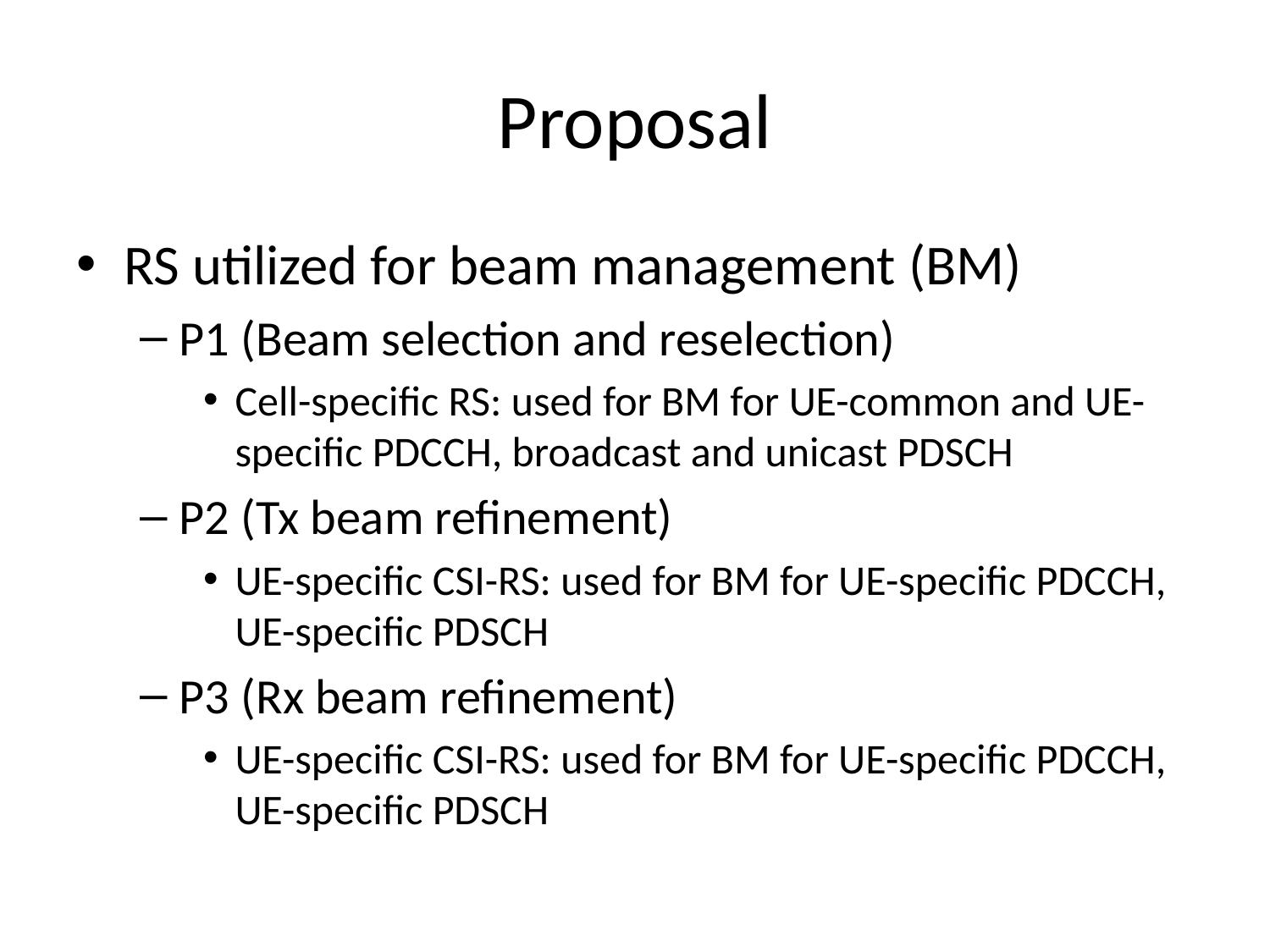

# Proposal
RS utilized for beam management (BM)
P1 (Beam selection and reselection)
Cell-specific RS: used for BM for UE-common and UE-specific PDCCH, broadcast and unicast PDSCH
P2 (Tx beam refinement)
UE-specific CSI-RS: used for BM for UE-specific PDCCH, UE-specific PDSCH
P3 (Rx beam refinement)
UE-specific CSI-RS: used for BM for UE-specific PDCCH, UE-specific PDSCH